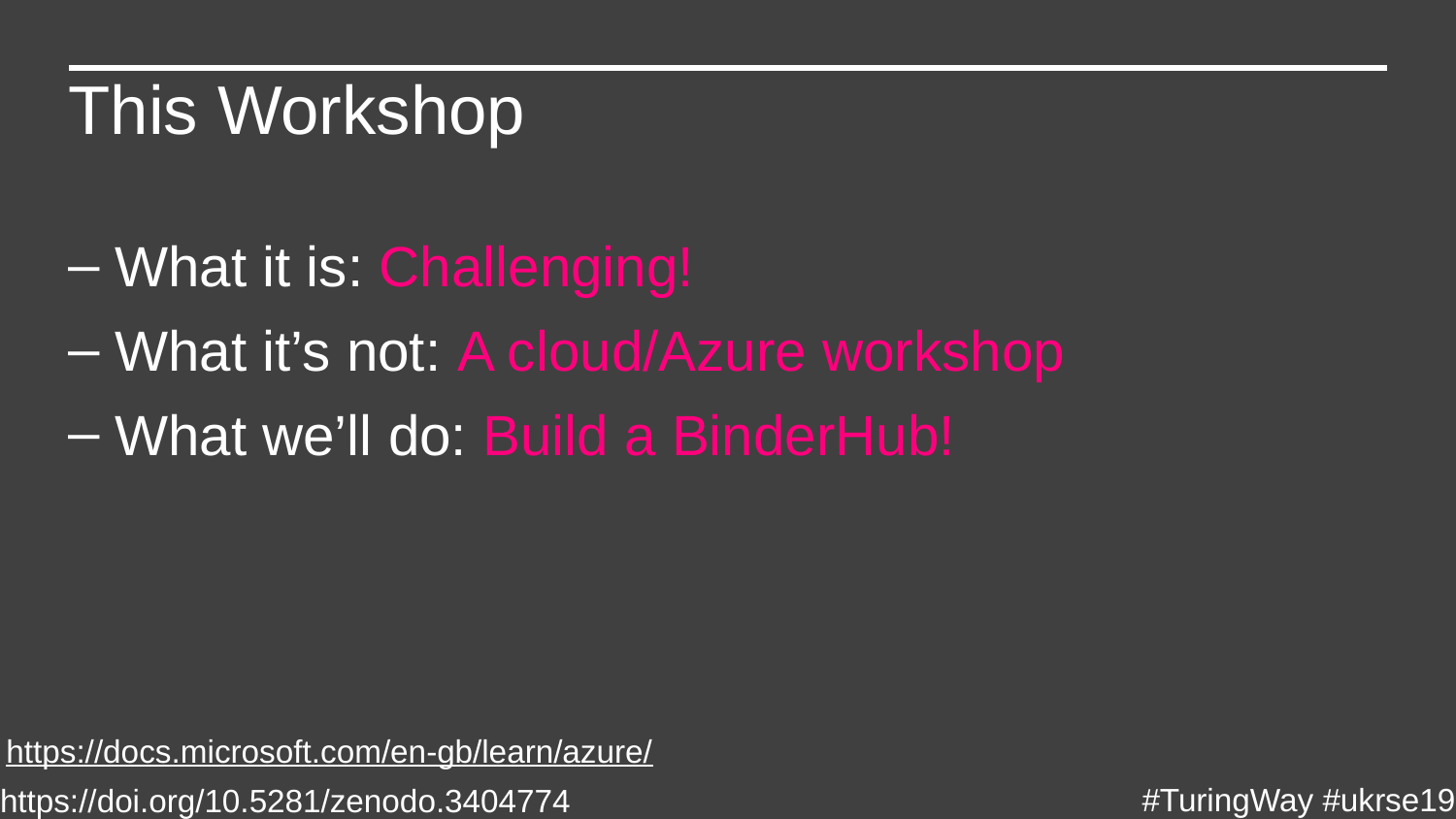

This Workshop
What it is: Challenging!
What it’s not: A cloud/Azure workshop
What we’ll do: Build a BinderHub!
https://docs.microsoft.com/en-gb/learn/azure/
https://doi.org/10.5281/zenodo.3404774
#TuringWay #ukrse19